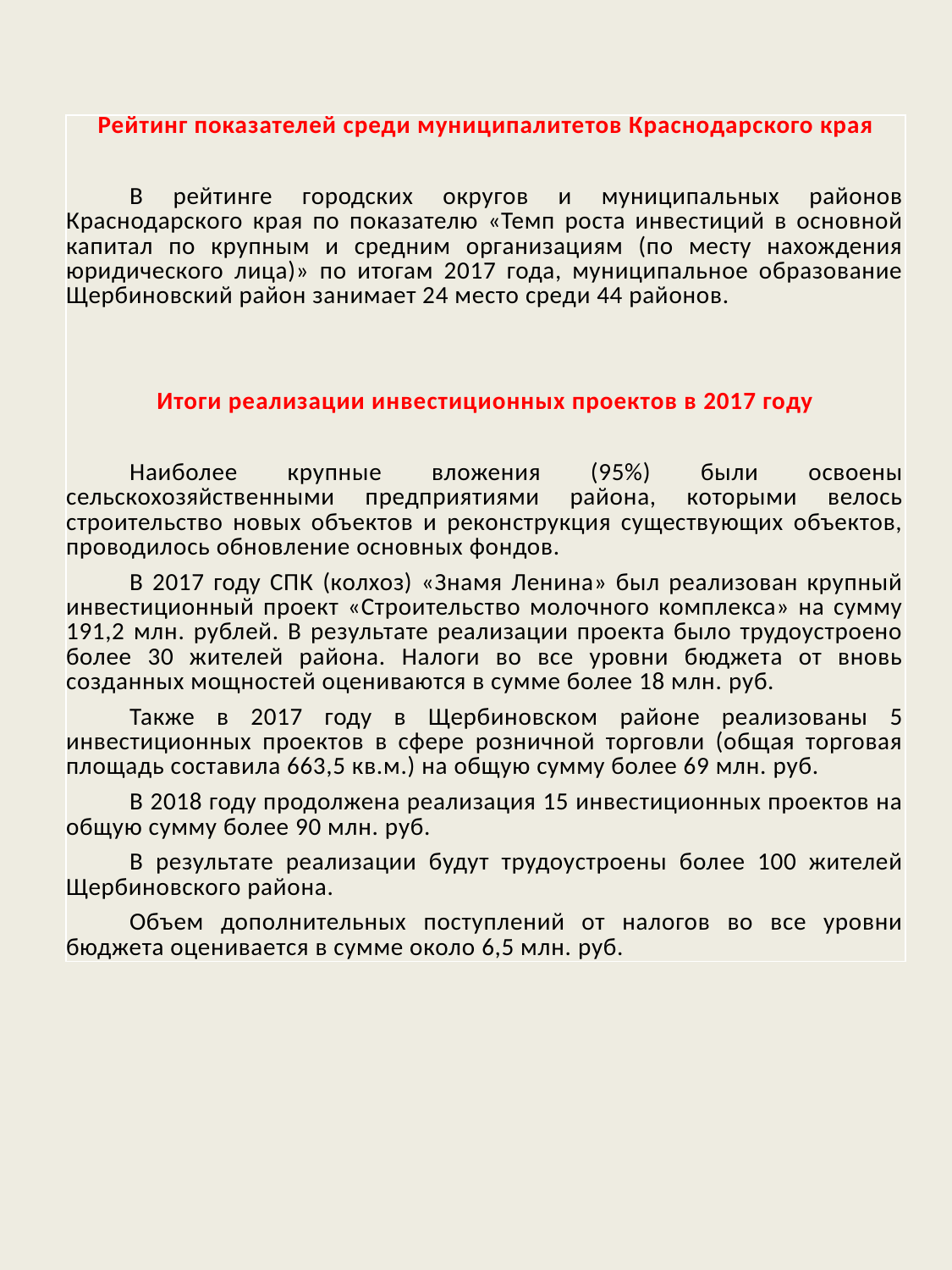

| Рейтинг показателей среди муниципалитетов Краснодарского края В рейтинге городских округов и муниципальных районов Краснодарско­го края по показателю «Темп роста инвестиций в основной капитал по крупным и средним организациям (по месту нахождения юридического лица)» по итогам 2017 года, муниципальное образование Щербиновский район занимает 24 место среди 44 районов. Итоги реализации инвестиционных проектов в 2017 году Наиболее крупные вложения (95%) были освоены сельскохозяйственными предприятиями района, которыми велось строительство новых объектов и реконструкция существующих объектов, проводилось обновление основных фондов. В 2017 году СПК (колхоз) «Знамя Ленина» был реализован крупный инвестиционный проект «Строительство молочного комплекса» на сумму 191,2 млн. рублей. В результате реализации проекта было трудоустроено более 30 жителей района. Налоги во все уровни бюджета от вновь созданных мощностей оцениваются в сумме более 18 млн. руб. Также в 2017 году в Щербиновском районе реализованы 5 инвестиционных проектов в сфере розничной торговли (общая торговая площадь составила 663,5 кв.м.) на общую сумму более 69 млн. руб. В 2018 году продолжена реализация 15 инвестиционных проектов на общую сумму более 90 млн. руб. В результате реализации будут трудоустроены более 100 жителей Щербиновского района. Объем дополнительных поступлений от налогов во все уровни бюджета оценивается в сумме около 6,5 млн. руб. |
| --- |